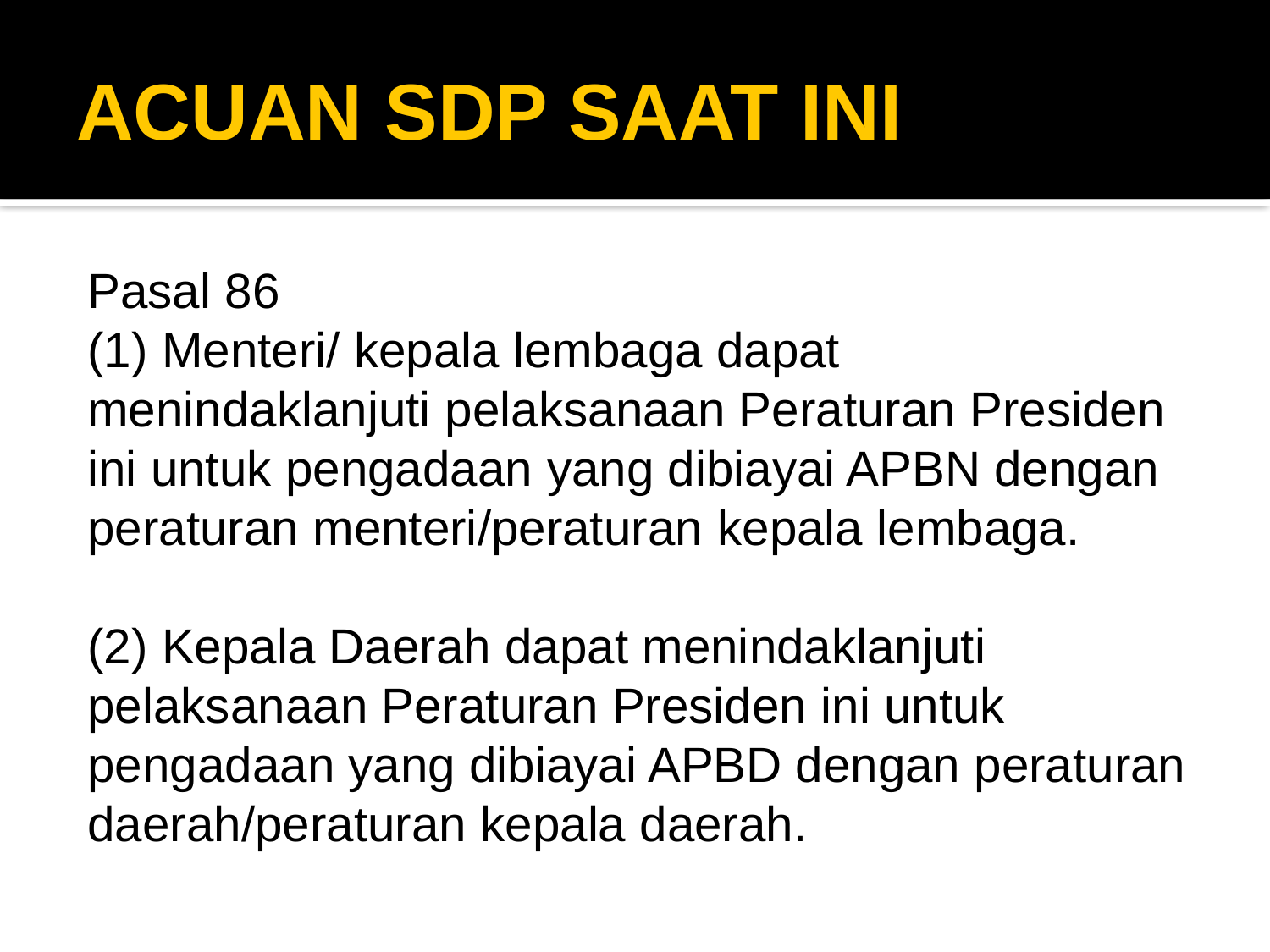

# ACUAN SDP SAAT INI
Pasal 86
(1) Menteri/ kepala lembaga dapat menindaklanjuti pelaksanaan Peraturan Presiden ini untuk pengadaan yang dibiayai APBN dengan peraturan menteri/peraturan kepala lembaga.

(2) Kepala Daerah dapat menindaklanjuti pelaksanaan Peraturan Presiden ini untuk pengadaan yang dibiayai APBD dengan peraturan daerah/peraturan kepala daerah.